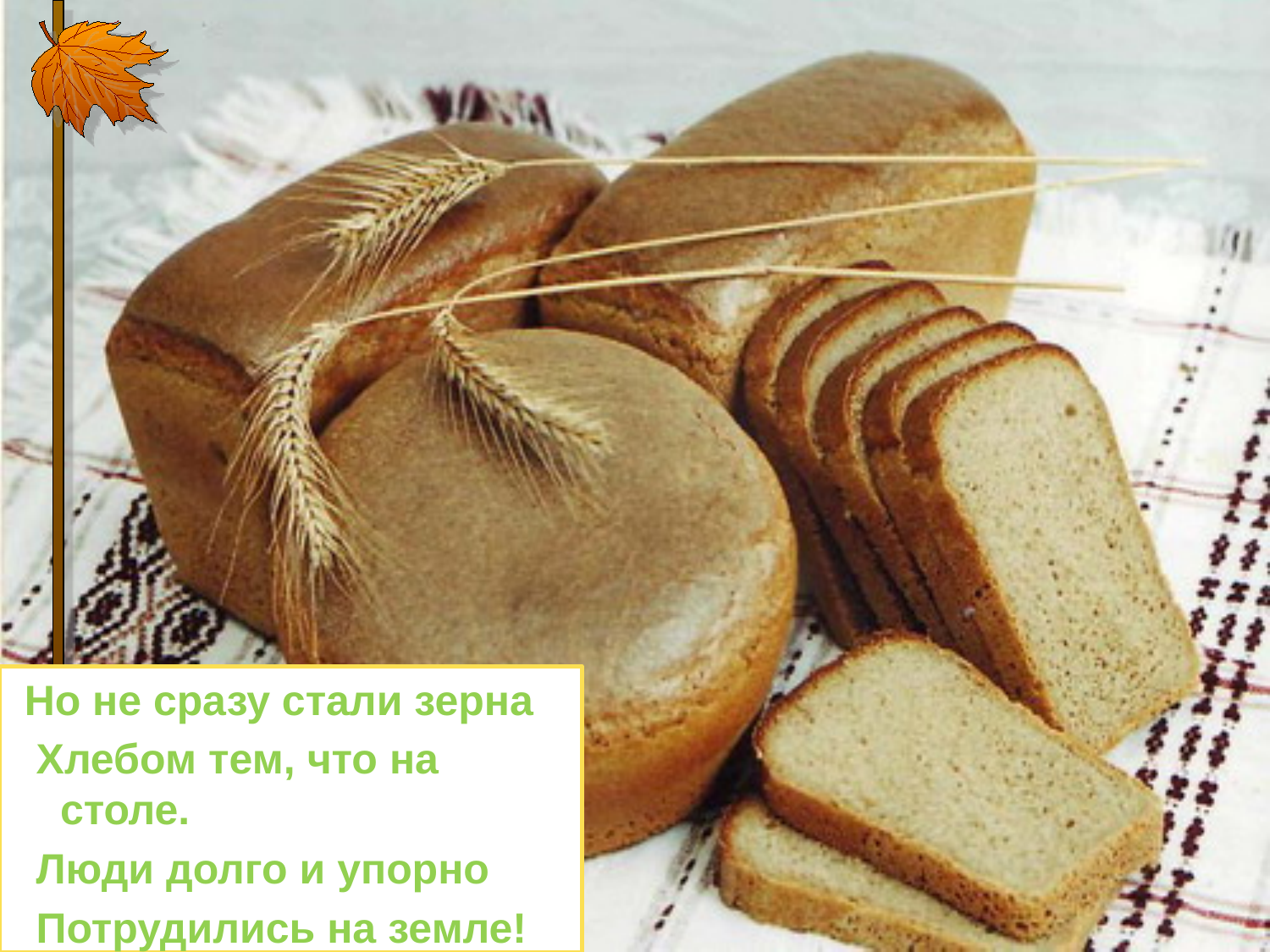

Но не сразу стали зерна
  Хлебом тем, что на столе.
  Люди долго и упорно
  Потрудились на земле!